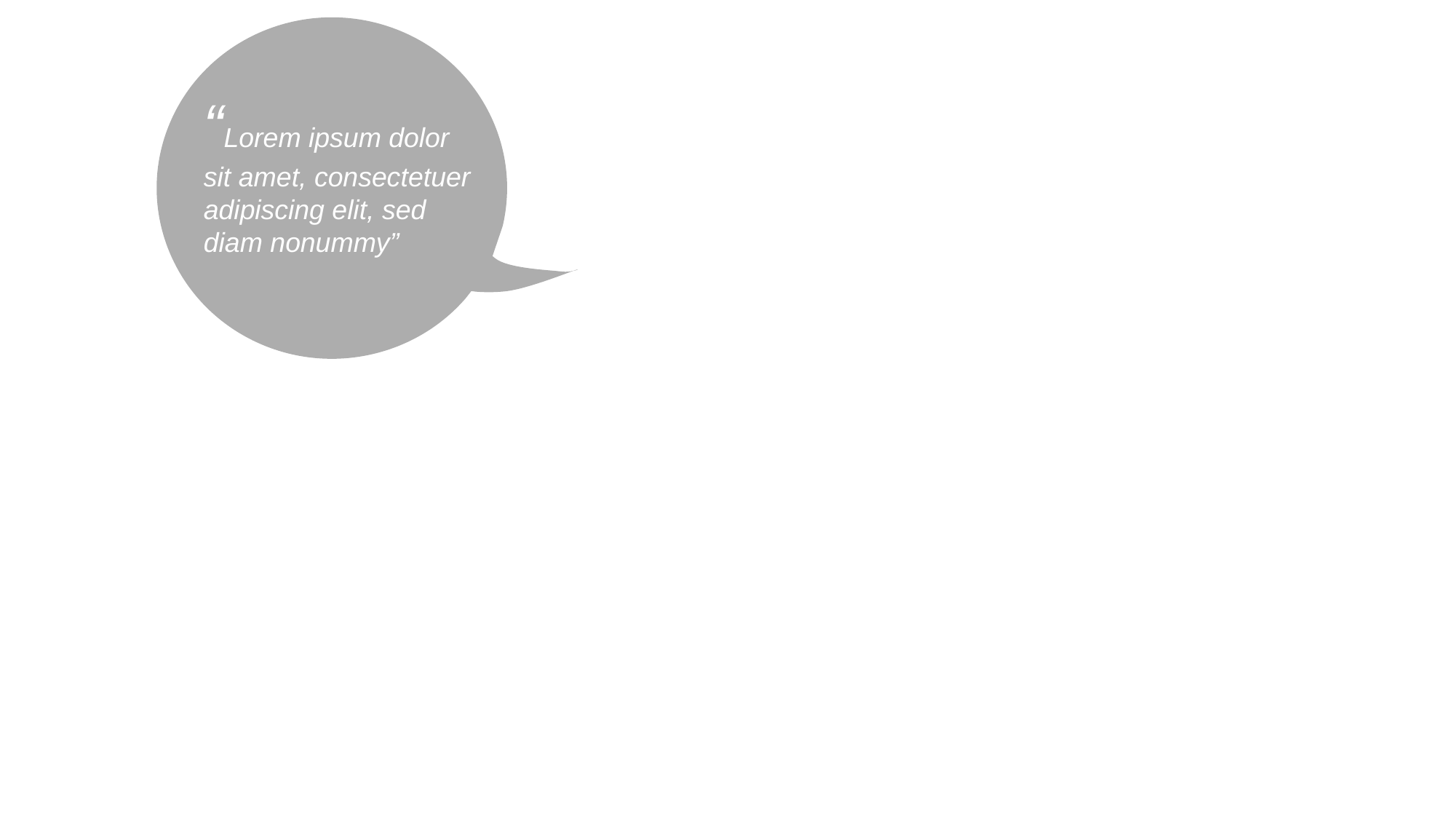

“Lorem ipsum dolor sit amet, consectetuer adipiscing elit, sed diam nonummy”